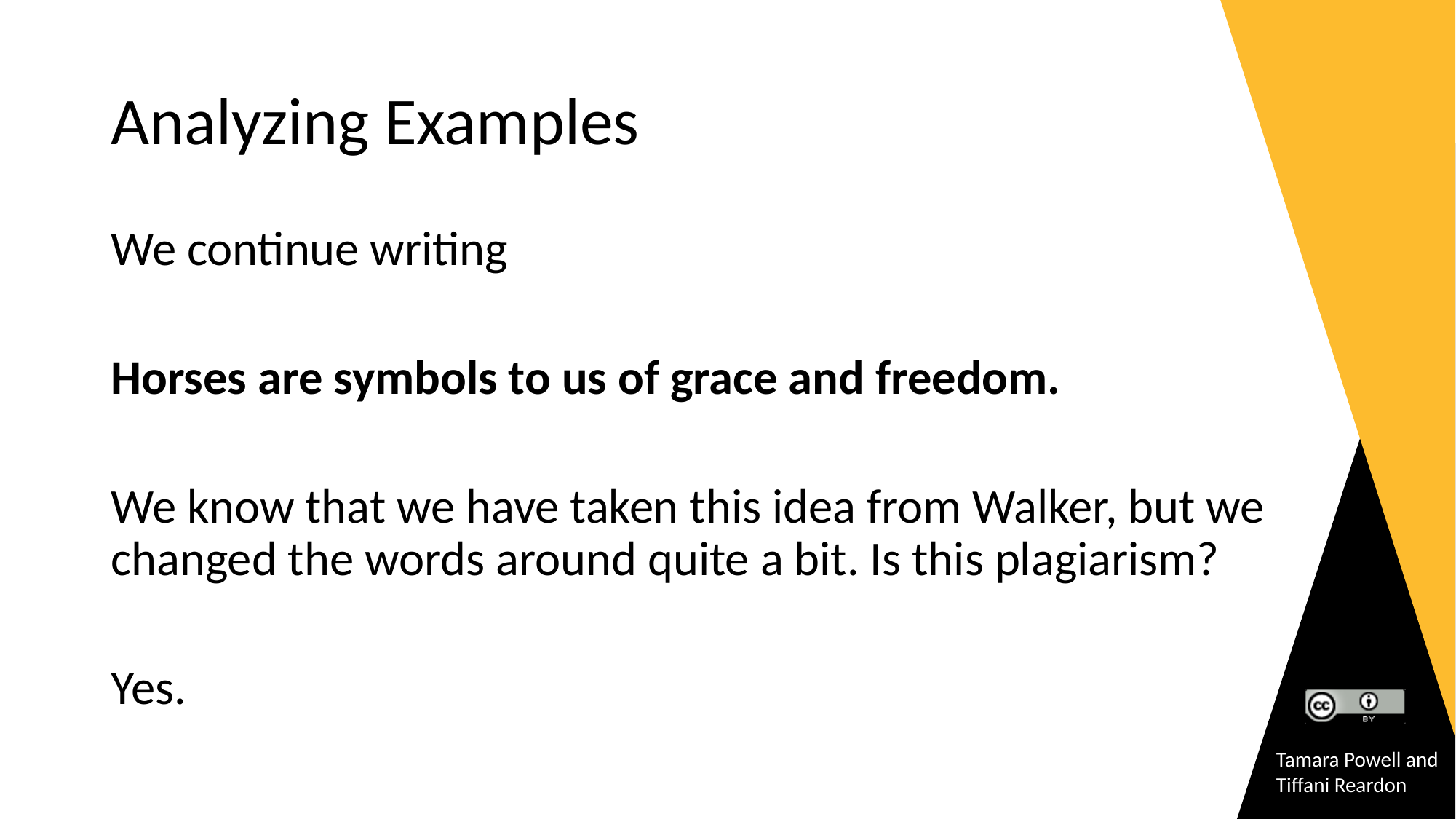

# Analyzing Examples
We continue writing

Horses are symbols to us of grace and freedom.

We know that we have taken this idea from Walker, but we changed the words around quite a bit. Is this plagiarism?

Yes.